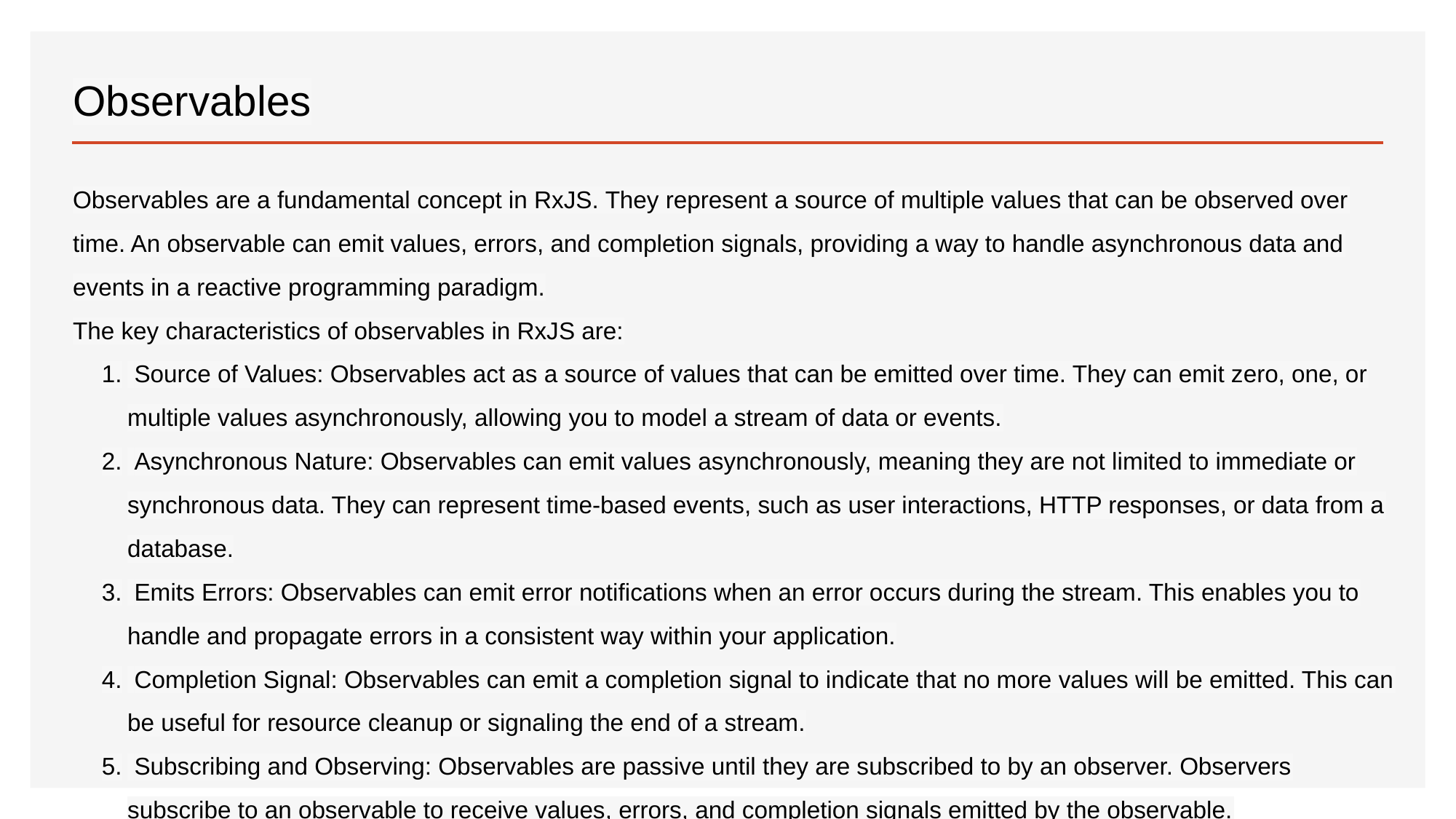

# Observables
Observables are a fundamental concept in RxJS. They represent a source of multiple values that can be observed over time. An observable can emit values, errors, and completion signals, providing a way to handle asynchronous data and events in a reactive programming paradigm.
The key characteristics of observables in RxJS are:
 Source of Values: Observables act as a source of values that can be emitted over time. They can emit zero, one, or multiple values asynchronously, allowing you to model a stream of data or events.
 Asynchronous Nature: Observables can emit values asynchronously, meaning they are not limited to immediate or synchronous data. They can represent time-based events, such as user interactions, HTTP responses, or data from a database.
 Emits Errors: Observables can emit error notifications when an error occurs during the stream. This enables you to handle and propagate errors in a consistent way within your application.
 Completion Signal: Observables can emit a completion signal to indicate that no more values will be emitted. This can be useful for resource cleanup or signaling the end of a stream.
 Subscribing and Observing: Observables are passive until they are subscribed to by an observer. Observers subscribe to an observable to receive values, errors, and completion signals emitted by the observable.